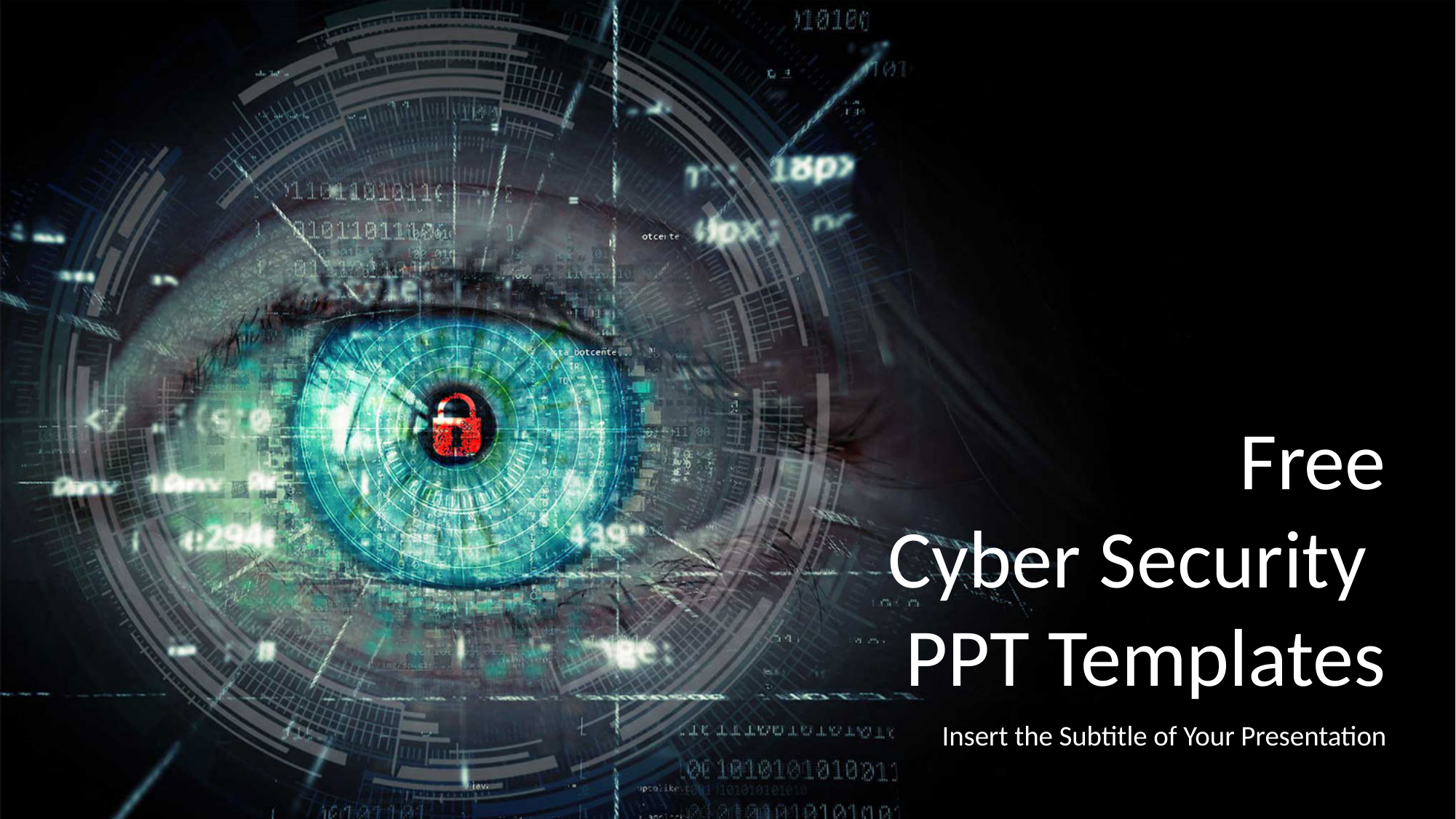

Free
Cyber Security
PPT Templates
Insert the Subtitle of Your Presentation